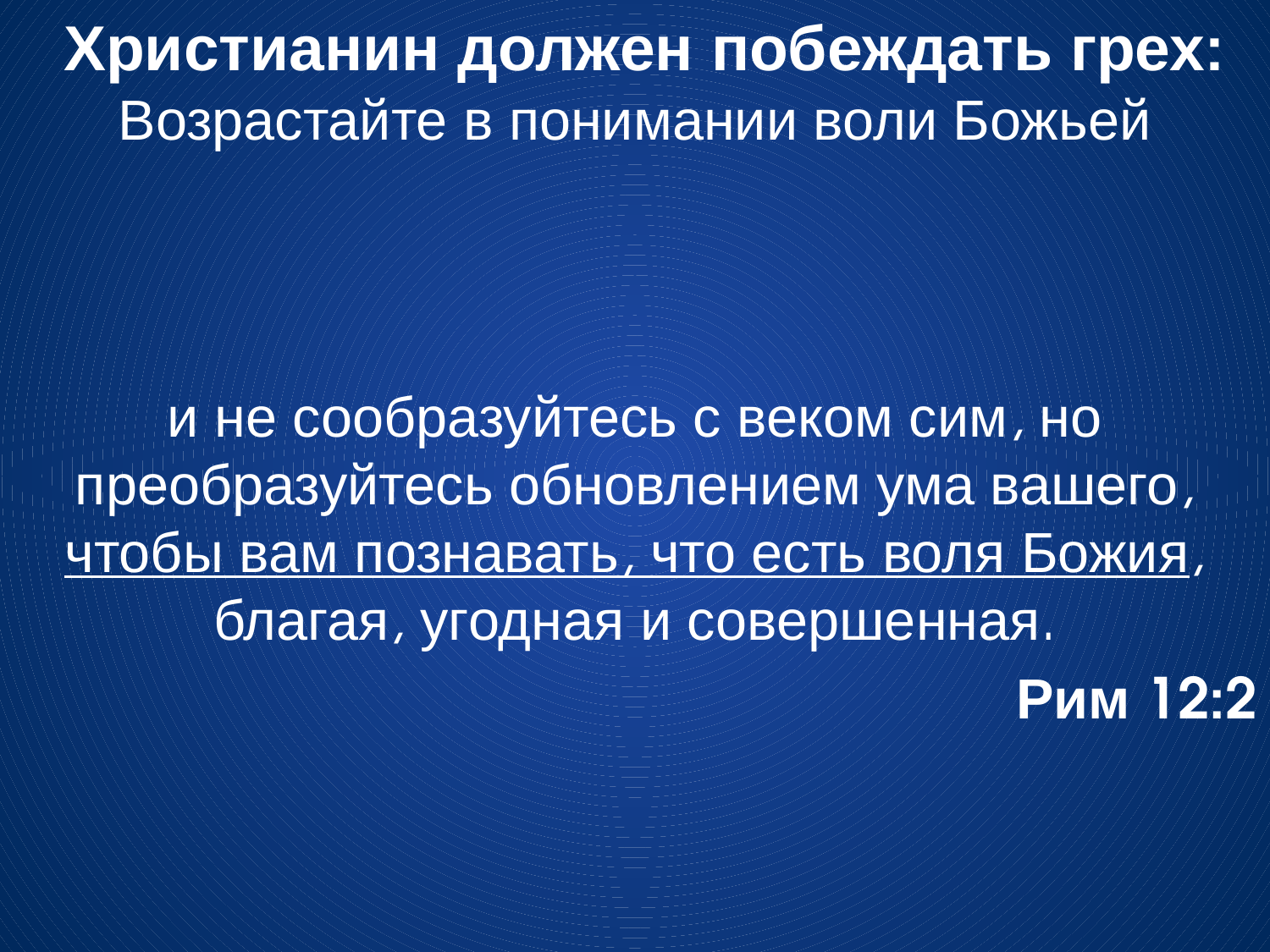

# Христианин должен побеждать грех: Возрастайте в понимании воли Божьей
и не сообразуйтесь с веком сим, но преобразуйтесь обновлением ума вашего, чтобы вам познавать, что есть воля Божия, благая, угодная и совершенная.
Рим 12:2